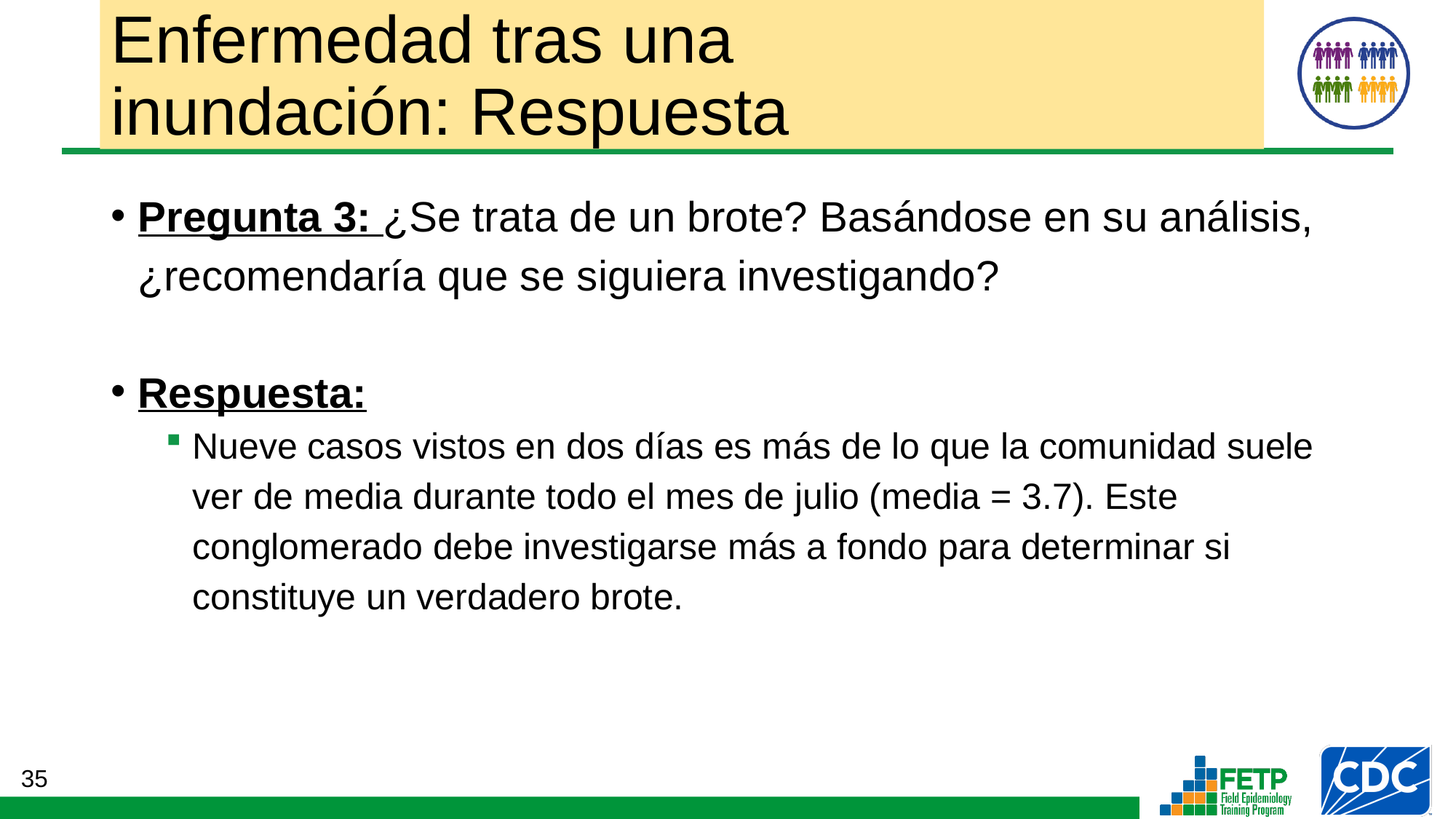

# Enfermedad tras una inundación: Respuesta
Pregunta 3: ¿Se trata de un brote? Basándose en su análisis, ¿recomendaría que se siguiera investigando?

Respuesta:
Nueve casos vistos en dos días es más de lo que la comunidad suele ver de media durante todo el mes de julio (media = 3.7). Este conglomerado debe investigarse más a fondo para determinar si constituye un verdadero brote.